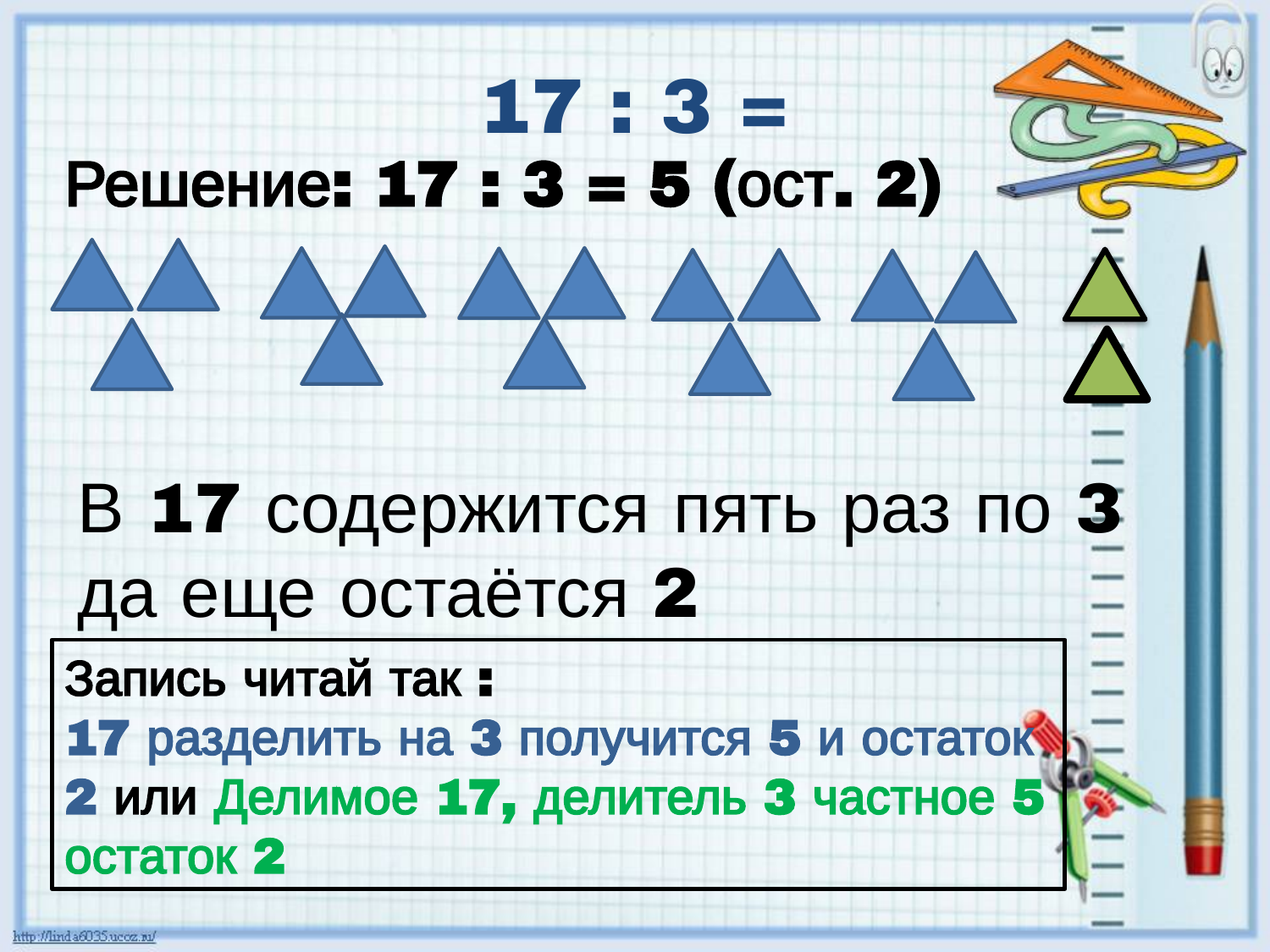

# 17 : 3 =
Решение: 17 : 3 = 5 (ост. 2)

В 17 содержится пять раз по 3 да еще остаётся 2
Запись читай так :
17 разделить на 3 получится 5 и остаток 2 или Делимое 17, делитель 3 частное 5 остаток 2